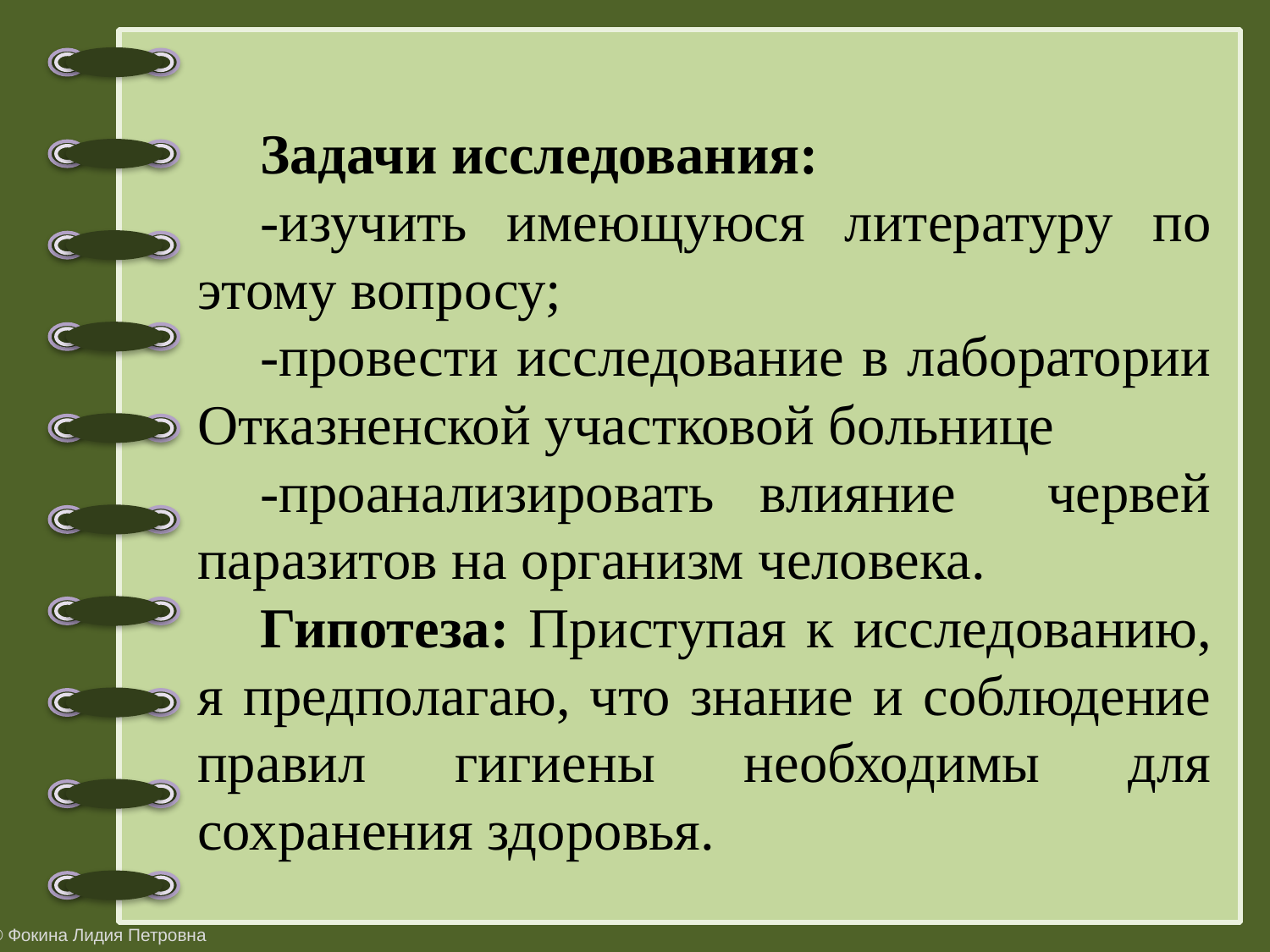

Задачи исследования:
-изучить имеющуюся литературу по этому вопросу;
-провести исследование в лаборатории Отказненской участковой больнице
-проанализировать влияние  червей паразитов на организм человека.
Гипотеза: Приступая к исследованию, я предполагаю, что знание и соблюдение правил гигиены необходимы для сохранения здоровья.